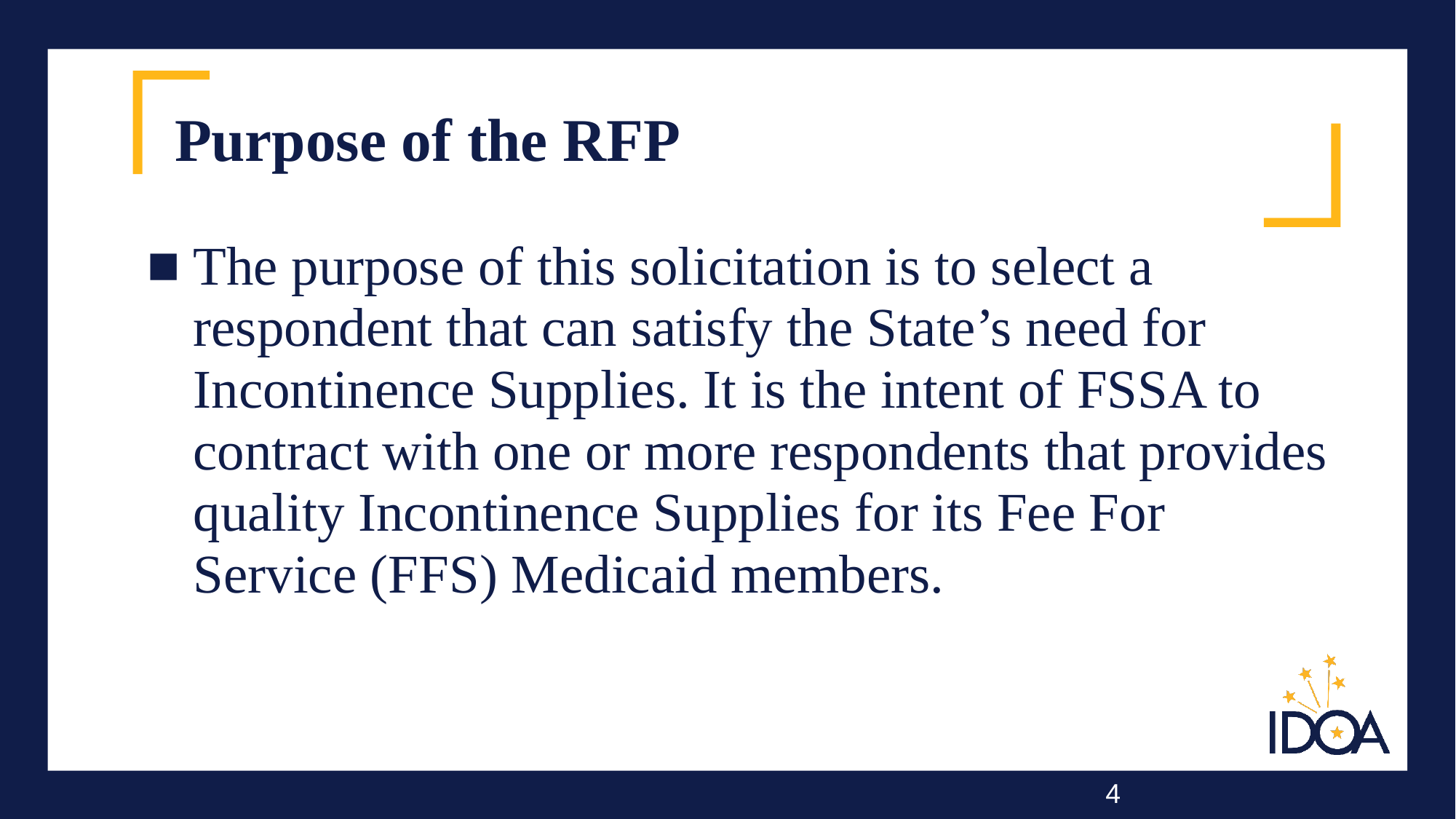

# Purpose of the RFP
The purpose of this solicitation is to select a respondent that can satisfy the State’s need for Incontinence Supplies. It is the intent of FSSA to contract with one or more respondents that provides quality Incontinence Supplies for its Fee For Service (FFS) Medicaid members.
4